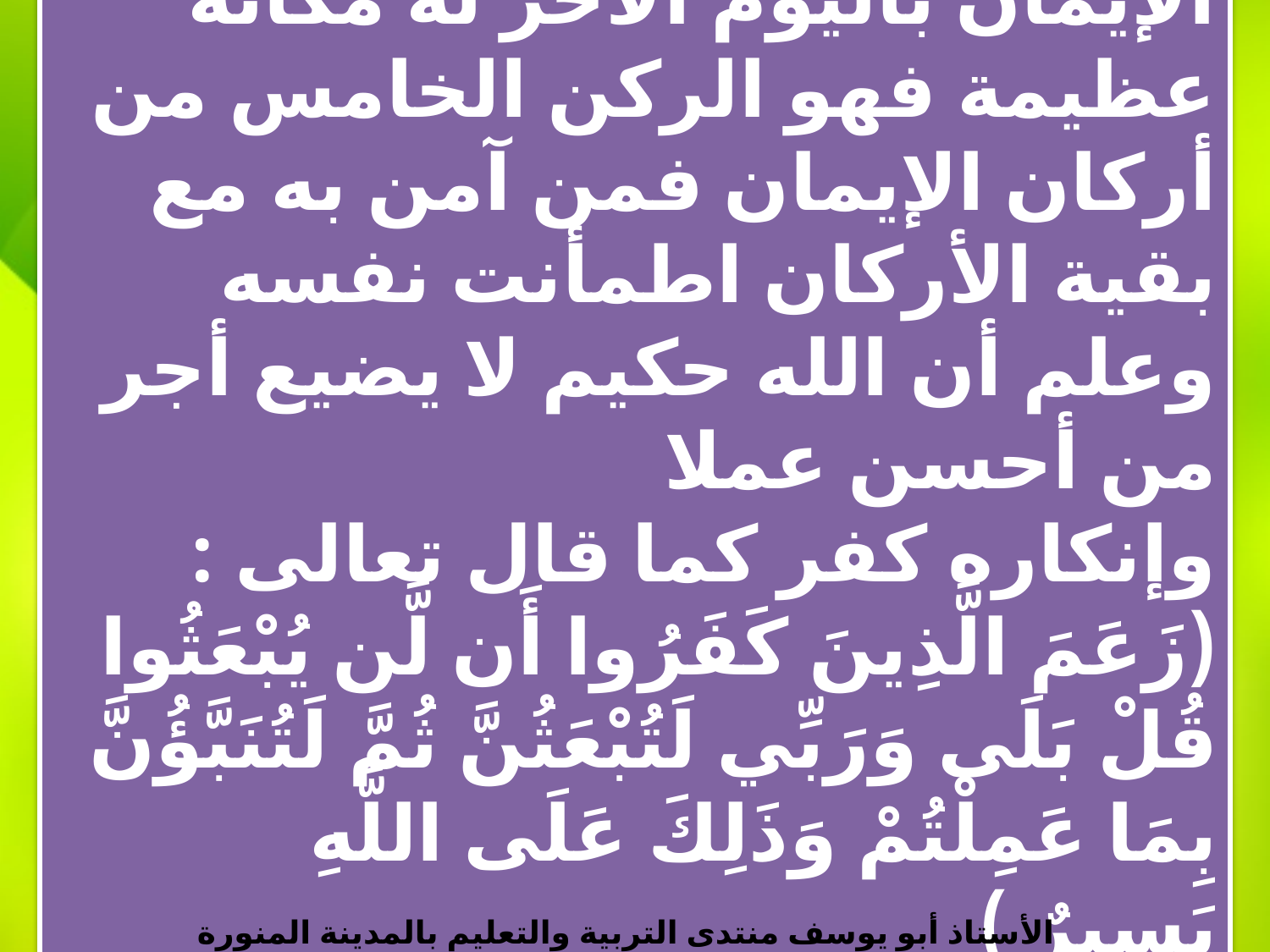

الإيمان باليوم الآخر له مكانة عظيمة فهو الركن الخامس من أركان الإيمان فمن آمن به مع بقية الأركان اطمأنت نفسه وعلم أن الله حكيم لا يضيع أجر من أحسن عملا
وإنكاره كفر كما قال تعالى : (زَعَمَ الَّذِينَ كَفَرُوا أَن لَّن يُبْعَثُوا قُلْ بَلَى وَرَبِّي لَتُبْعَثُنَّ ثُمَّ لَتُنَبَّؤُنَّ بِمَا عَمِلْتُمْ وَذَلِكَ عَلَى اللَّهِ يَسِيرٌ )
الأستاذ أبو يوسف منتدى التربية والتعليم بالمدينة المنورة